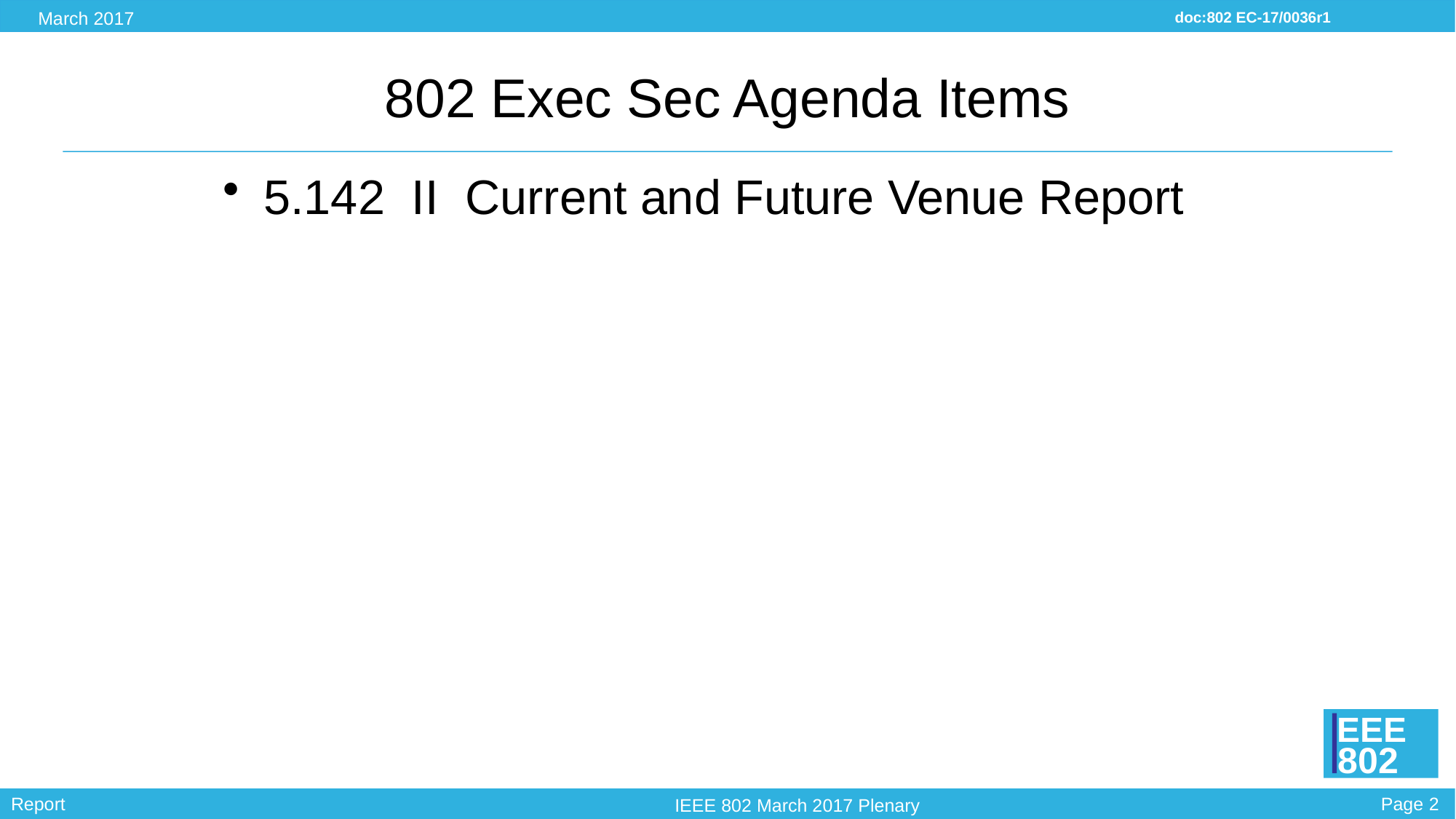

# 802 Exec Sec Agenda Items
5.142  II  Current and Future Venue Report